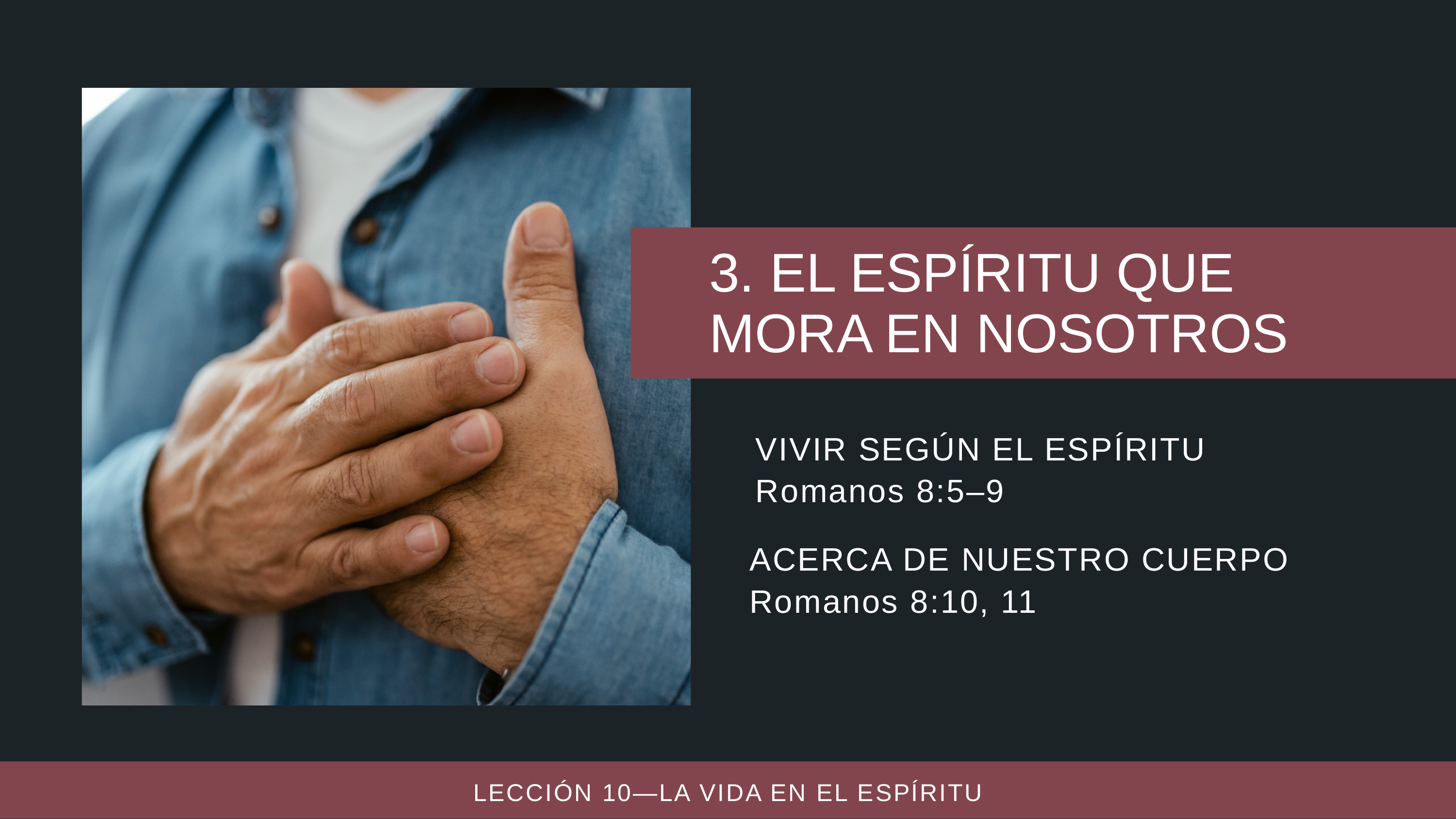

VIVIR SEGÚN EL ESPÍRITU
Romanos 8:5–9
ACERCA DE NUESTRO CUERPO
Romanos 8:10, 11